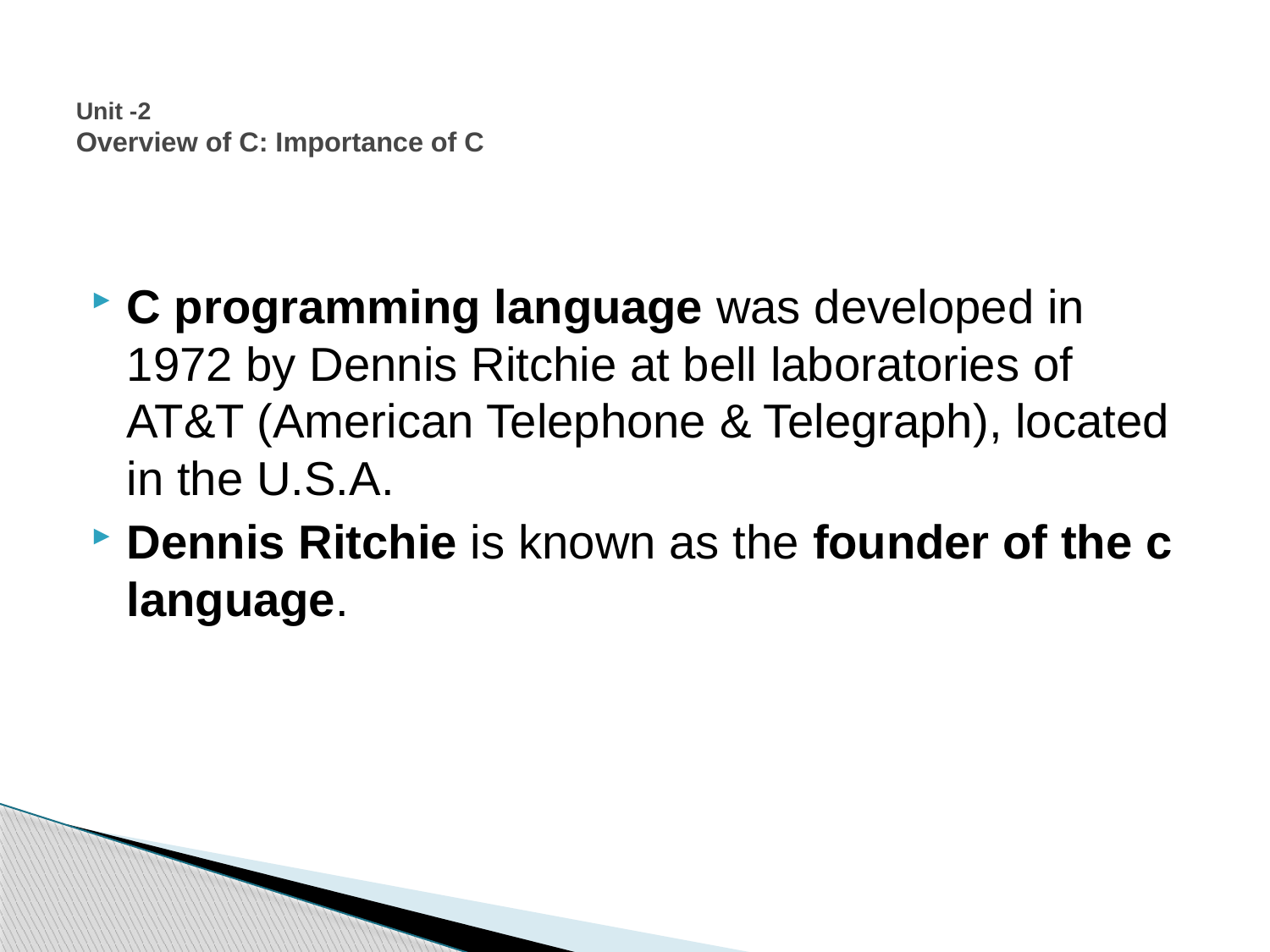

# Unit -2 Overview of C: Importance of C

C programming language was developed in 1972 by Dennis Ritchie at bell laboratories of AT&T (American Telephone & Telegraph), located in the U.S.A.
Dennis Ritchie is known as the founder of the c language.